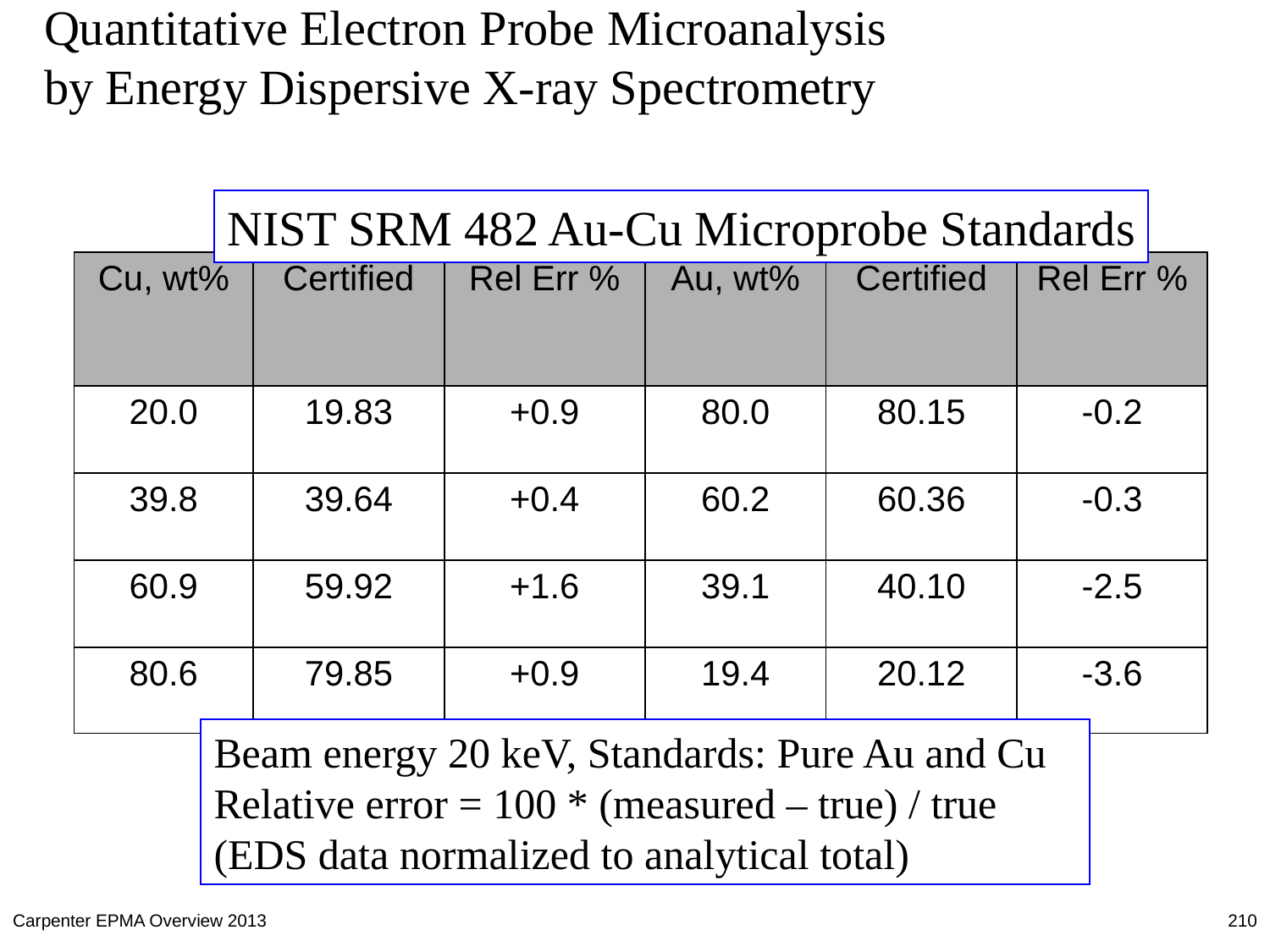

# Quantitative Electron Probe Microanalysis by Energy Dispersive X-ray Spectrometry
NIST SRM 482 Au-Cu Microprobe Standards
| Cu, wt% | Certified | Rel Err % | Au, wt% | Certified | Rel Err % |
| --- | --- | --- | --- | --- | --- |
| 20.0 | 19.83 | +0.9 | 80.0 | 80.15 | -0.2 |
| 39.8 | 39.64 | +0.4 | 60.2 | 60.36 | -0.3 |
| 60.9 | 59.92 | +1.6 | 39.1 | 40.10 | -2.5 |
| 80.6 | 79.85 | +0.9 | 19.4 | 20.12 | -3.6 |
Beam energy 20 keV, Standards: Pure Au and Cu
Relative error = 100 * (measured – true) / true
(EDS data normalized to analytical total)
Carpenter EPMA Overview 2013
210